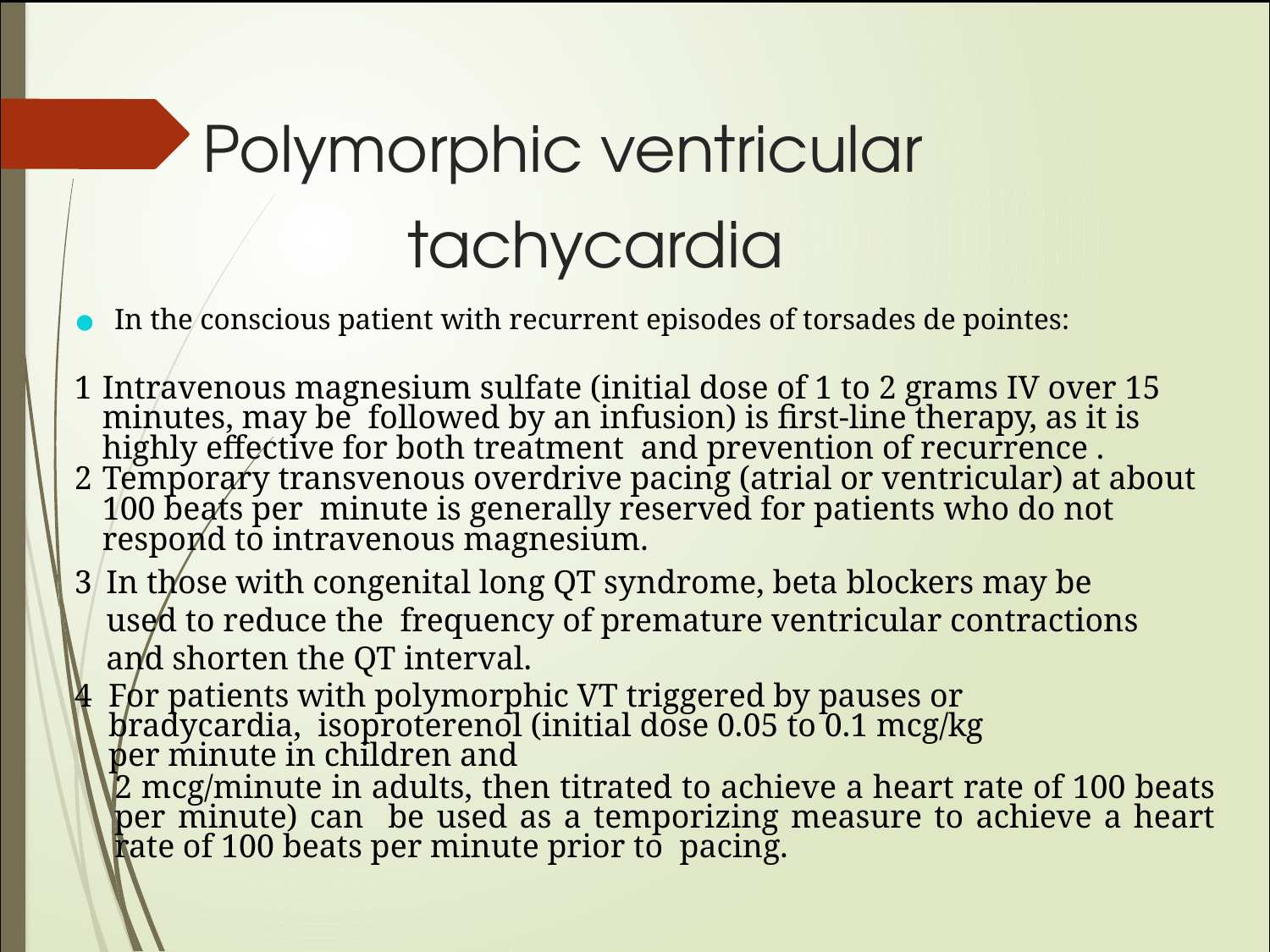

# Polymorphic ventricular  tachycardia
In the conscious patient with recurrent episodes of torsades de pointes:

Intravenous magnesium sulfate (initial dose of 1 to 2 grams IV over 15 minutes, may be  followed by an infusion) is first-line therapy, as it is highly effective for both treatment  and prevention of recurrence .
Temporary transvenous overdrive pacing (atrial or ventricular) at about 100 beats per  minute is generally reserved for patients who do not respond to intravenous magnesium.
In those with congenital long QT syndrome, beta blockers may be used to reduce the  frequency of premature ventricular contractions and shorten the QT interval.
For patients with polymorphic VT triggered by pauses or bradycardia,  isoproterenol (initial dose 0.05 to 0.1 mcg/kg per minute in children and
2 mcg/minute in adults, then titrated to achieve a heart rate of 100 beats per minute) can  be used as a temporizing measure to achieve a heart rate of 100 beats per minute prior to  pacing.